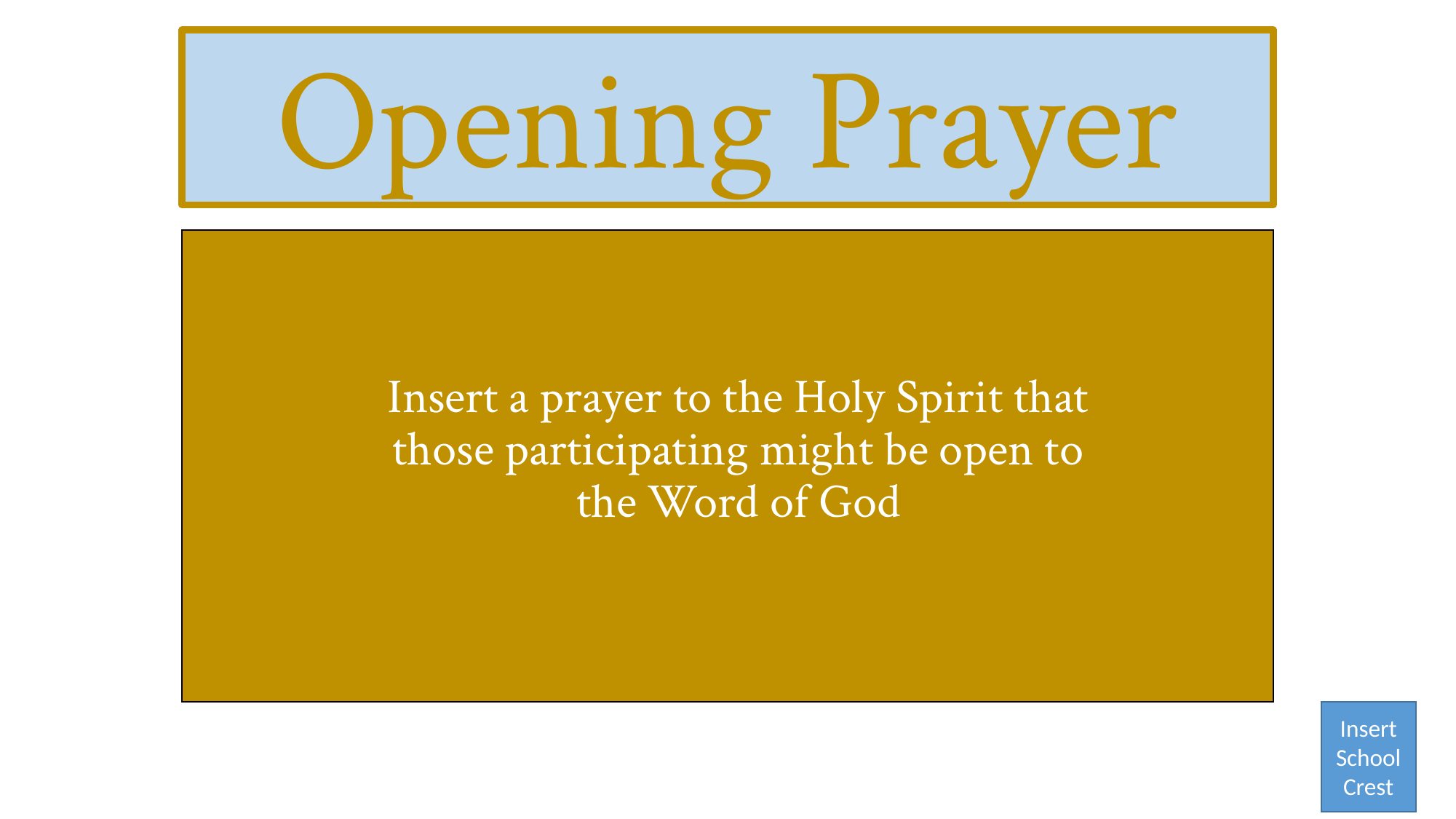

Opening Prayer

Insert a prayer to the Holy Spirit that those participating might be open to the Word of God
Insert School Crest